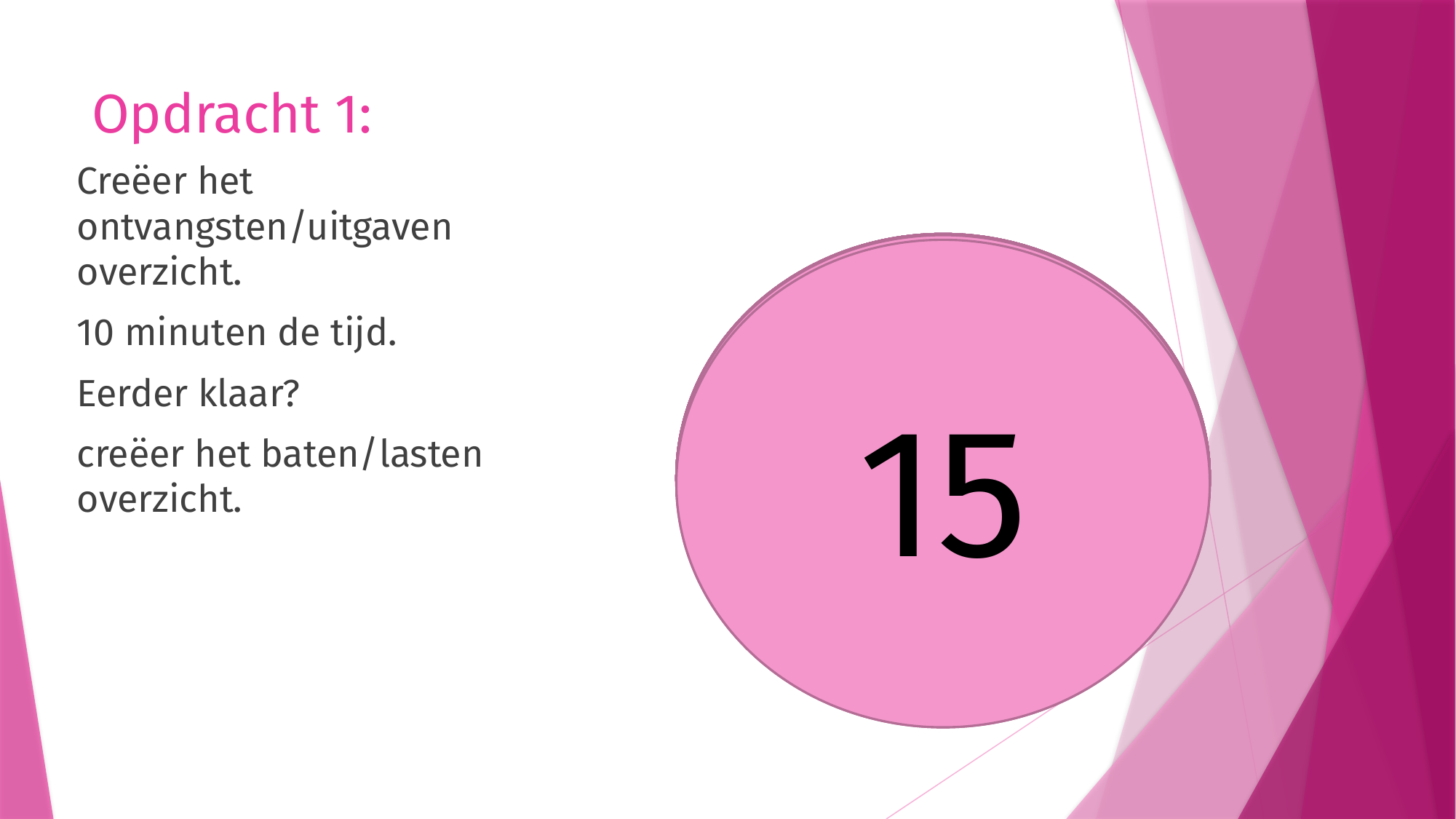

# Opdracht 1:
Creëer het ontvangsten/uitgaven overzicht.
10 minuten de tijd.
Eerder klaar?
creëer het baten/lasten overzicht.
10
9
8
5
6
7
4
3
1
2
14
13
11
15
12